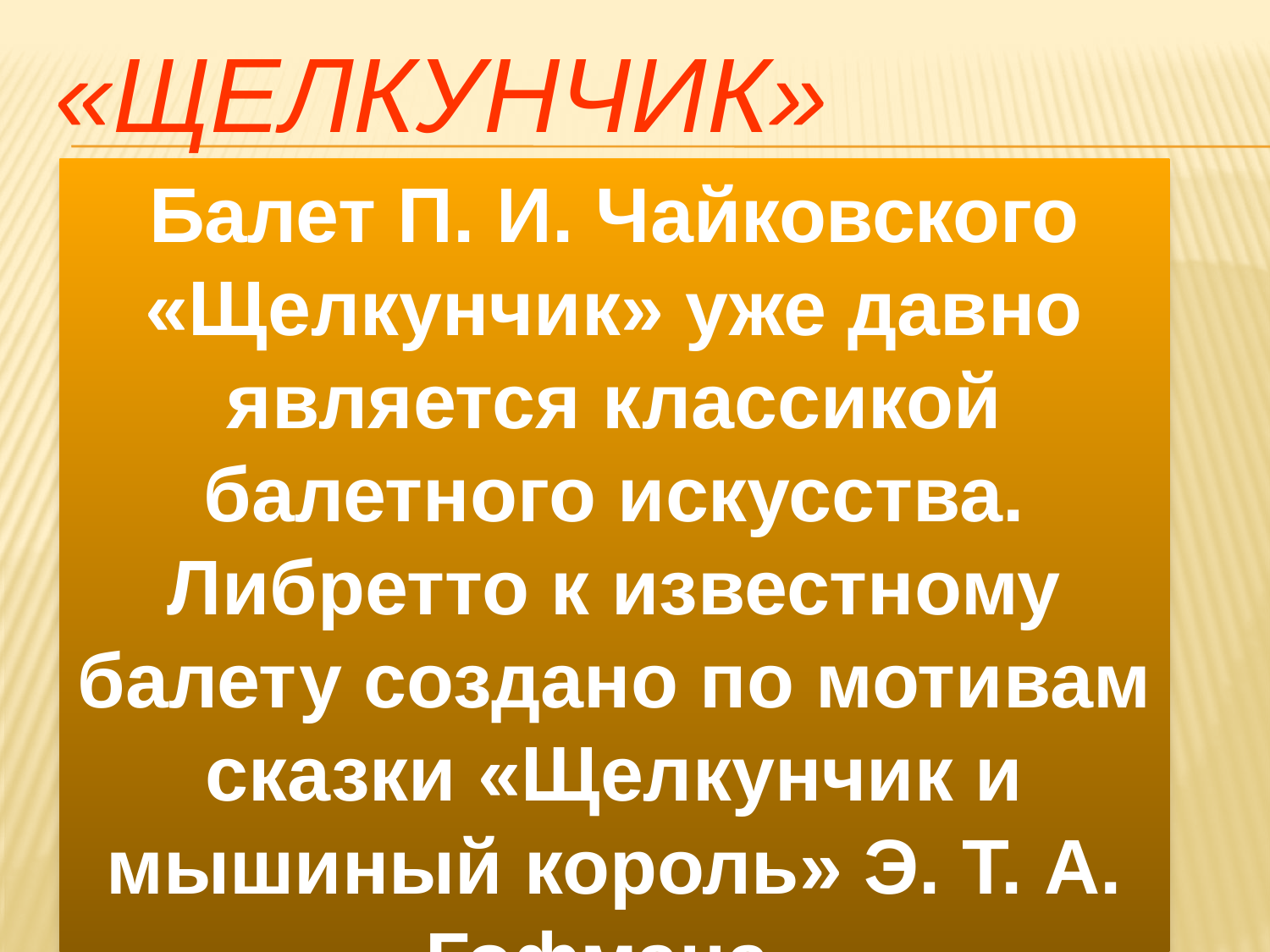

# «Щелкунчик»
Балет П. И. Чайковского «Щелкунчик» уже давно является классикой балетного искусства. Либретто к известному балету создано по мотивам сказки «Щелкунчик и мышиный король» Э. Т. А. Гофмана.